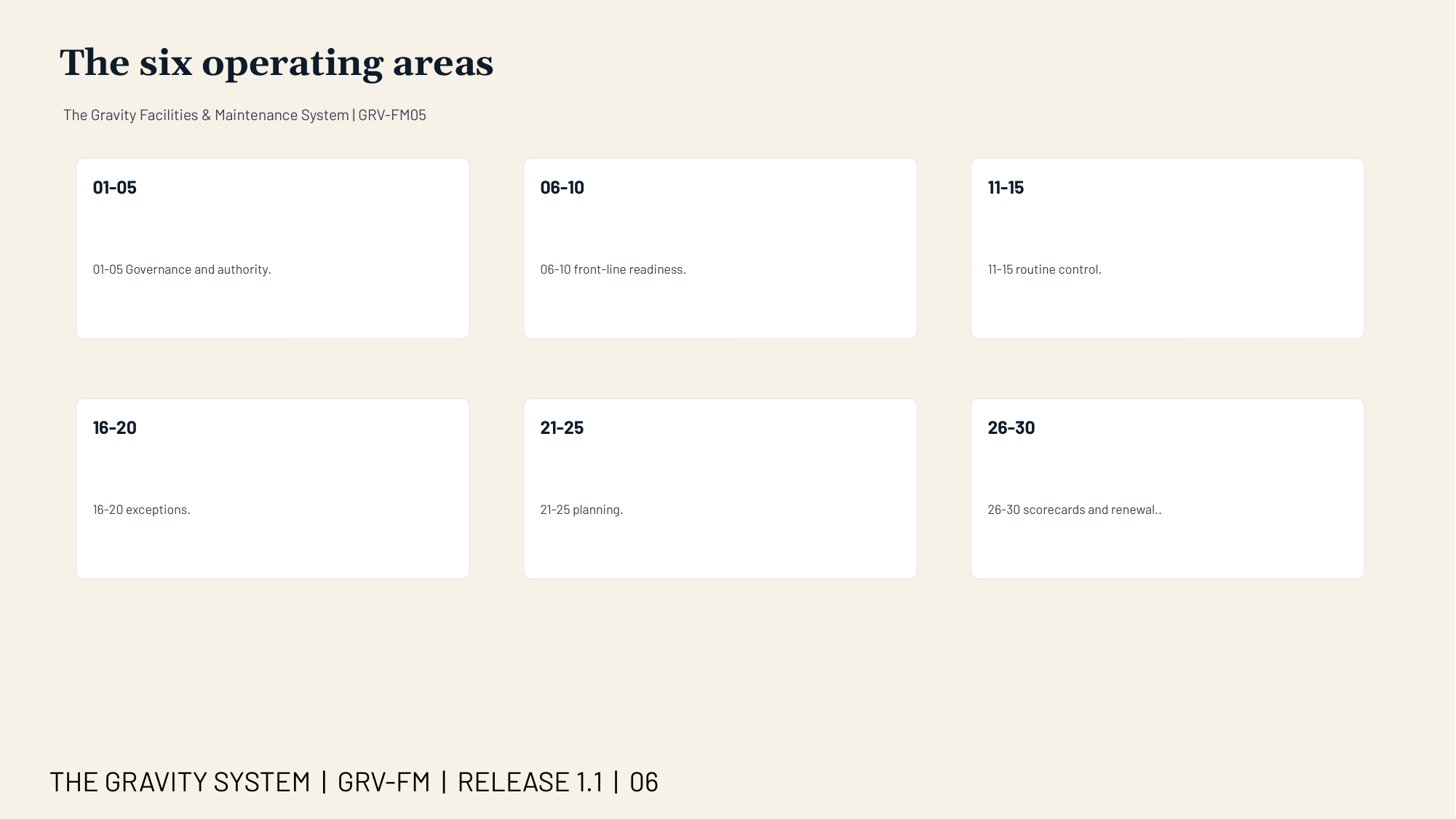

The six operating areas
The Gravity Facilities & Maintenance System | GRV-FM05

01-05
06-10
11-15
01-05 Governance and authority.
06-10 front-line readiness.
11-15 routine control.

16-20
21-25
26-30
16-20 exceptions.
21-25 planning.
26-30 scorecards and renewal..
THE GRAVITY SYSTEM  |  GRV-FM  |  RELEASE 1.1  |  06